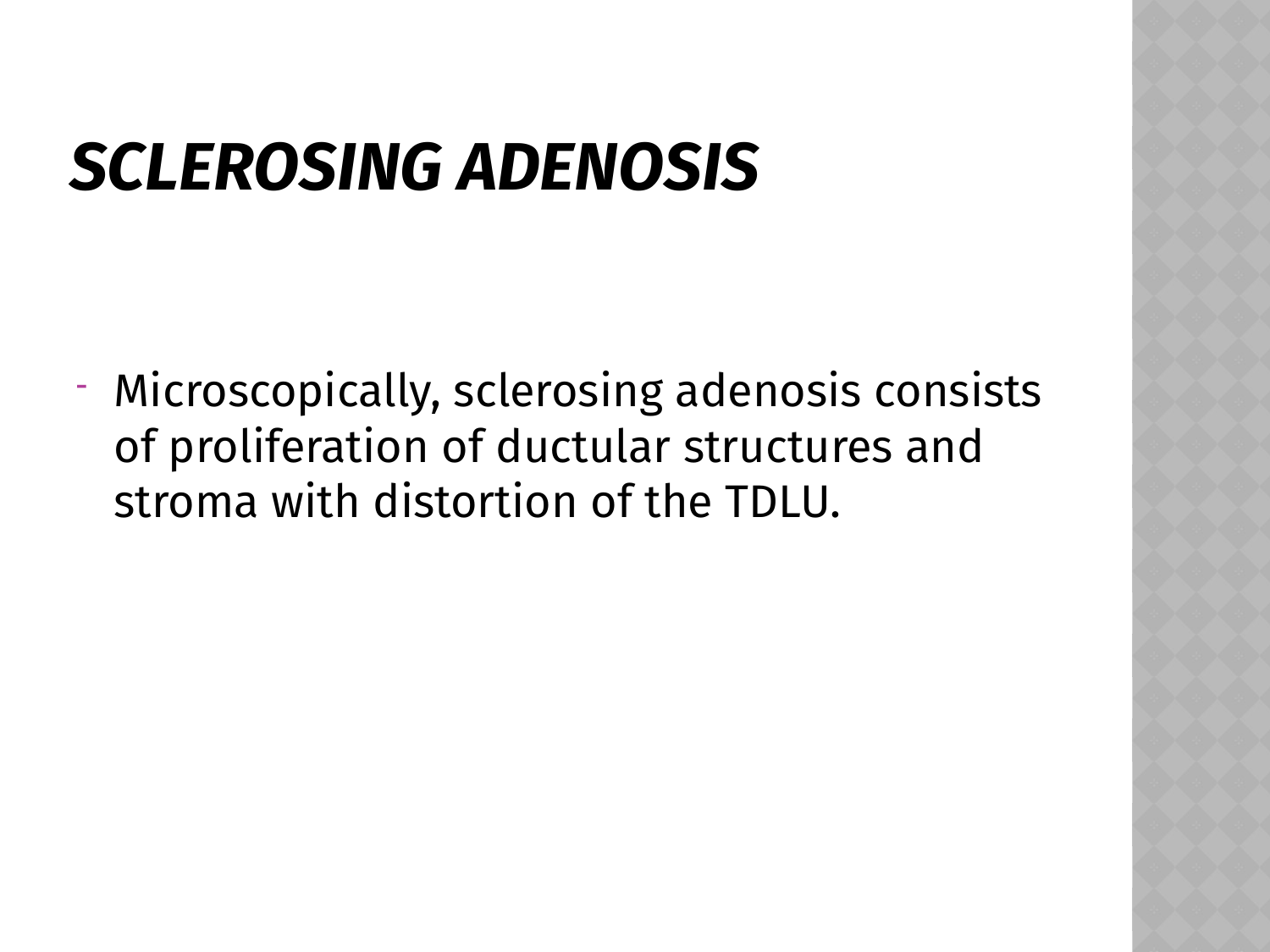

# Sclerosing Adenosis

Microscopically, sclerosing adenosis consists of proliferation of ductular structures and stroma with distortion of the TDLU.